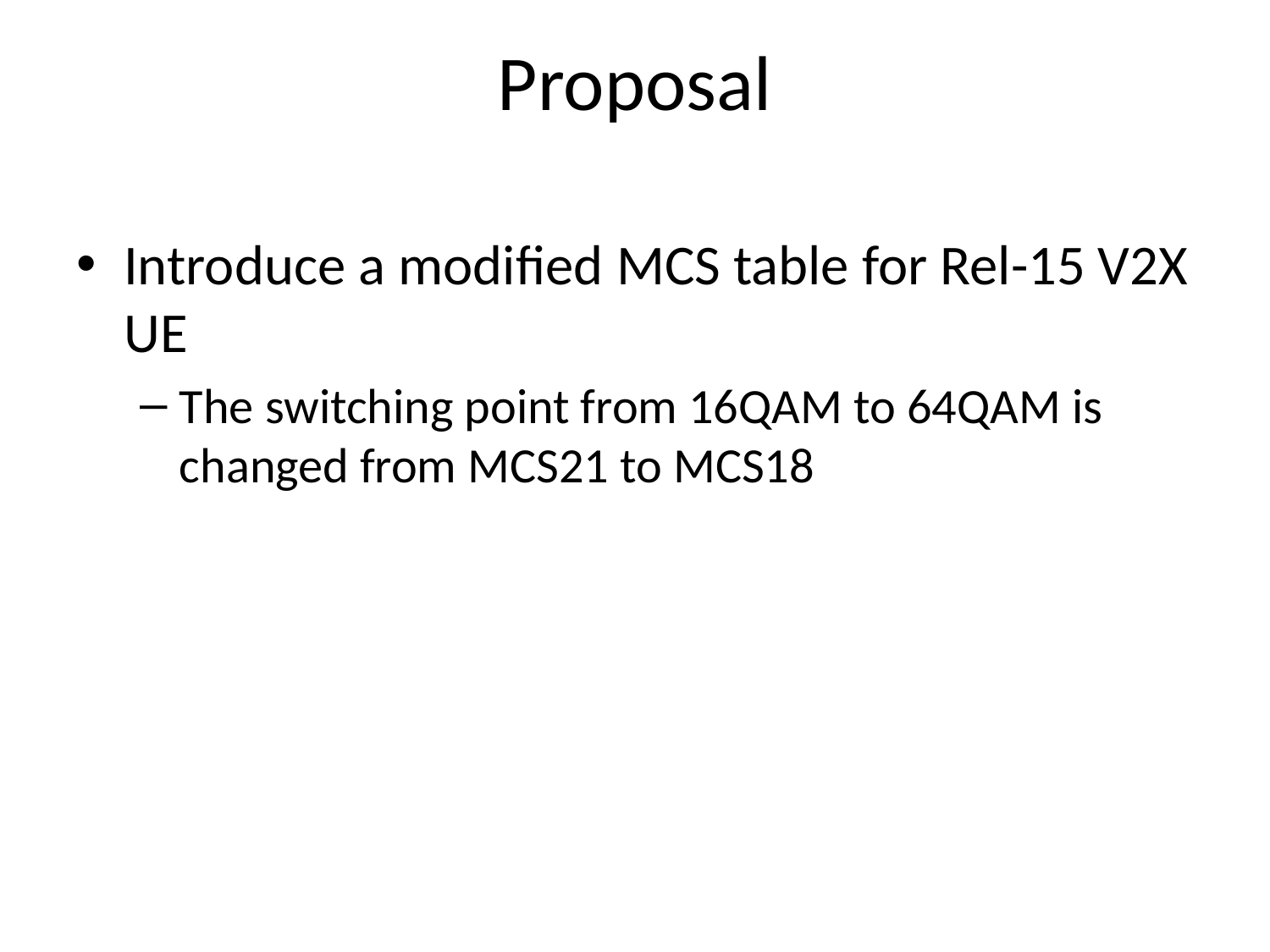

# Proposal
Introduce a modified MCS table for Rel-15 V2X UE
The switching point from 16QAM to 64QAM is changed from MCS21 to MCS18